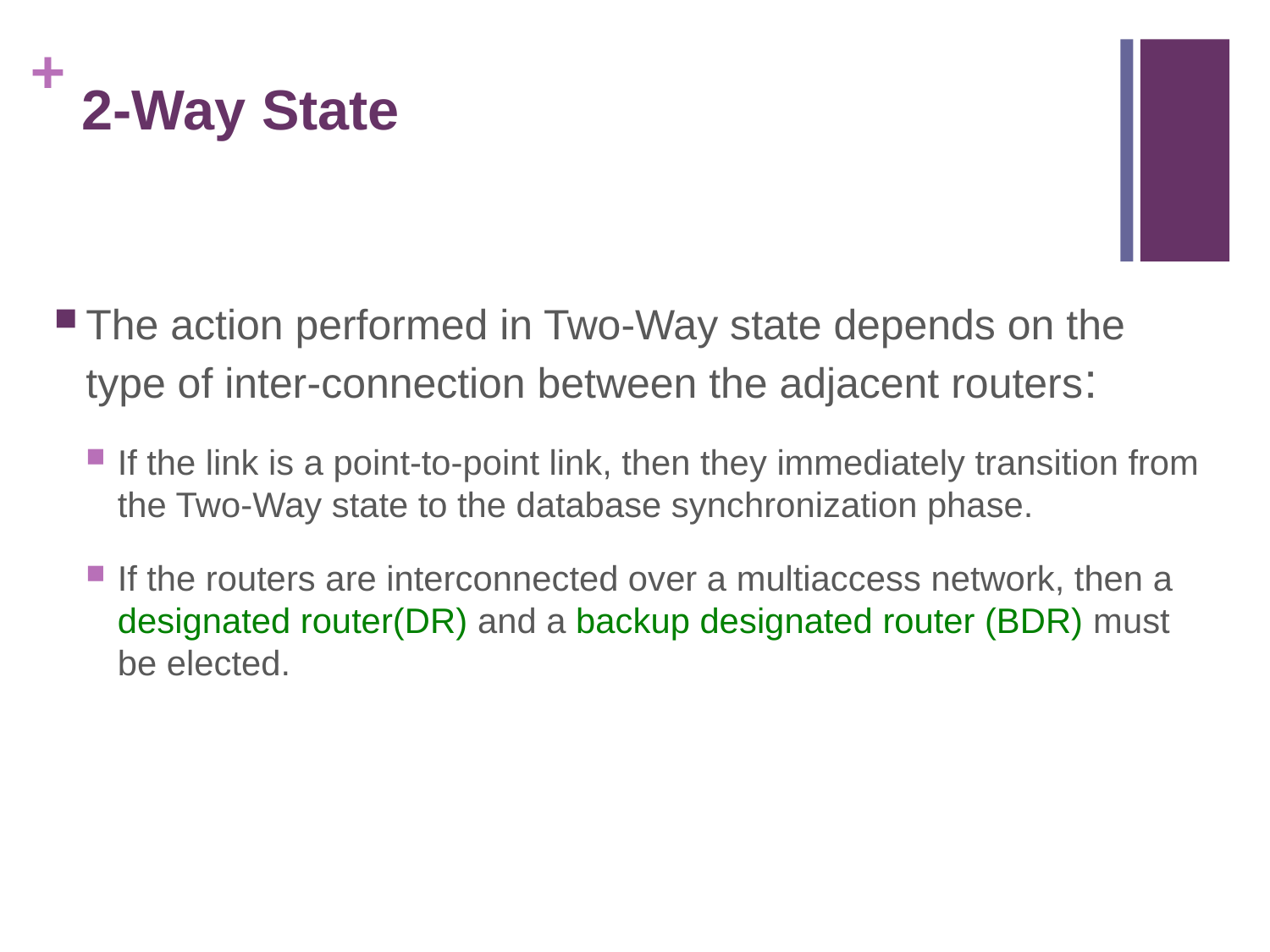

# 2-Way State
The action performed in Two-Way state depends on the type of inter-connection between the adjacent routers:
If the link is a point-to-point link, then they immediately transition from the Two-Way state to the database synchronization phase.
If the routers are interconnected over a multiaccess network, then a designated router(DR) and a backup designated router (BDR) must be elected.